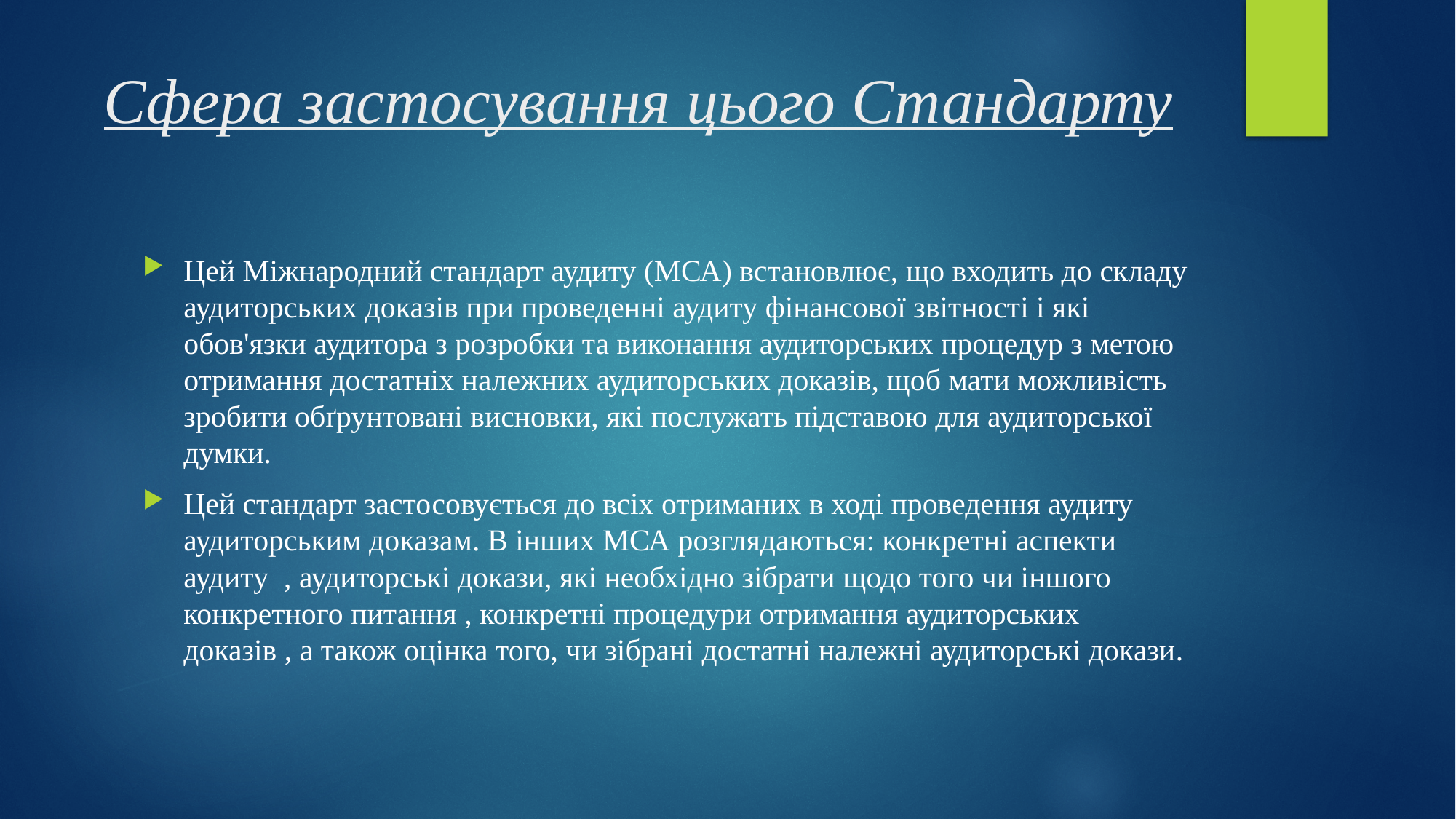

# Сфера застосування цього Стандарту
Цей Міжнародний стандарт аудиту (МСА) встановлює, що входить до складу аудиторських доказів при проведенні аудиту фінансової звітності і які обов'язки аудитора з розробки та виконання аудиторських процедур з метою отримання достатніх належних аудиторських доказів, щоб мати можливість зробити обґрунтовані висновки, які послужать підставою для аудиторської думки.
Цей стандарт застосовується до всіх отриманих в ході проведення аудиту аудиторським доказам. В інших МСА розглядаються: конкретні аспекти аудиту  , аудиторські докази, які необхідно зібрати щодо того чи іншого конкретного питання , конкретні процедури отримання аудиторських доказів , а також оцінка того, чи зібрані достатні належні аудиторські докази.